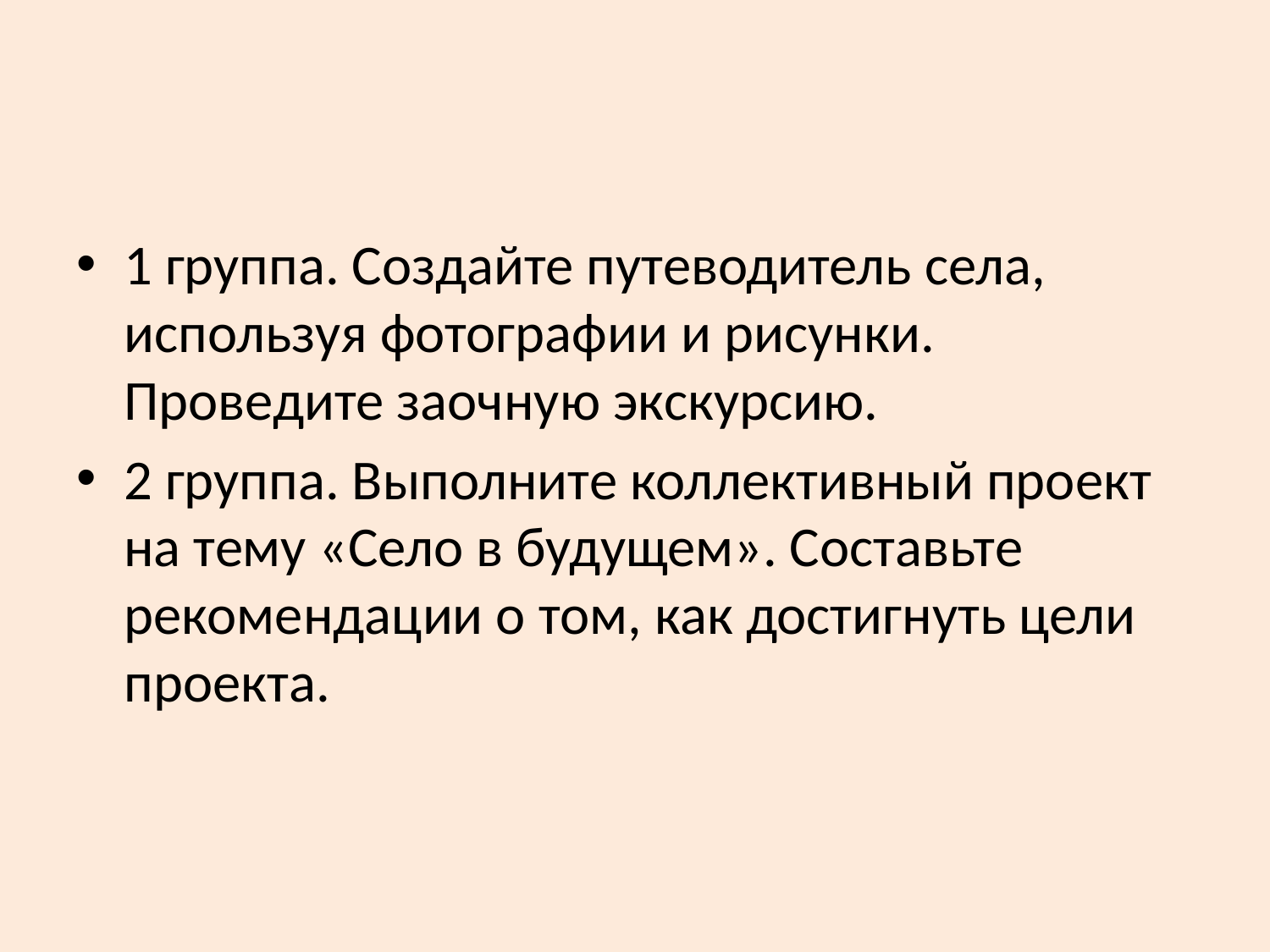

#
1 группа. Создайте путеводитель села, используя фотографии и рисунки. Проведите заочную экскурсию.
2 группа. Выполните коллективный проект на тему «Село в будущем». Составьте рекомендации о том, как достигнуть цели проекта.